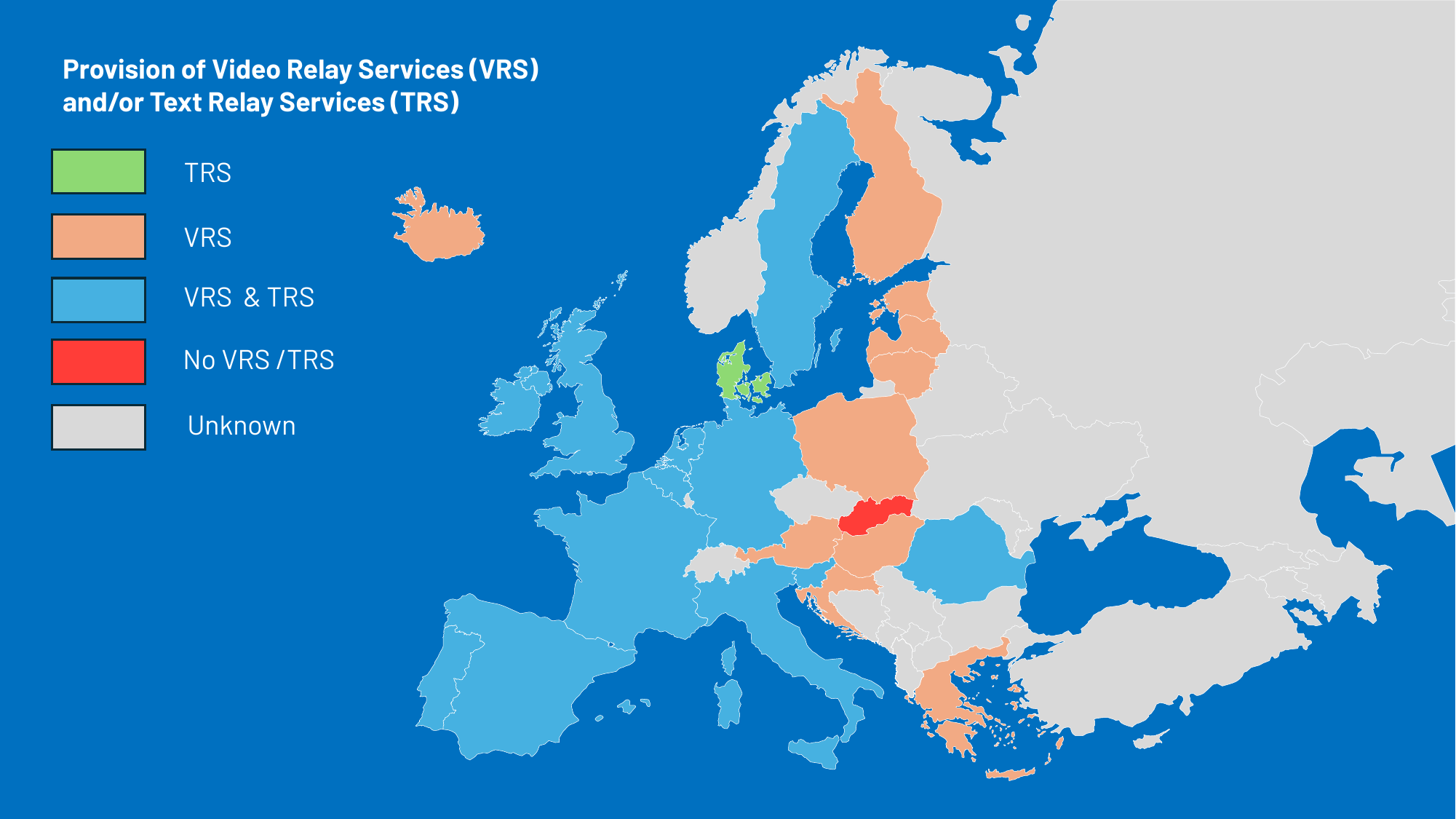

Provision of Video Relay Services (VRS)
and/or Text Relay Services (TRS)

TRS

VRS
VRS  & TRS

No VRS /TRS

Unknown